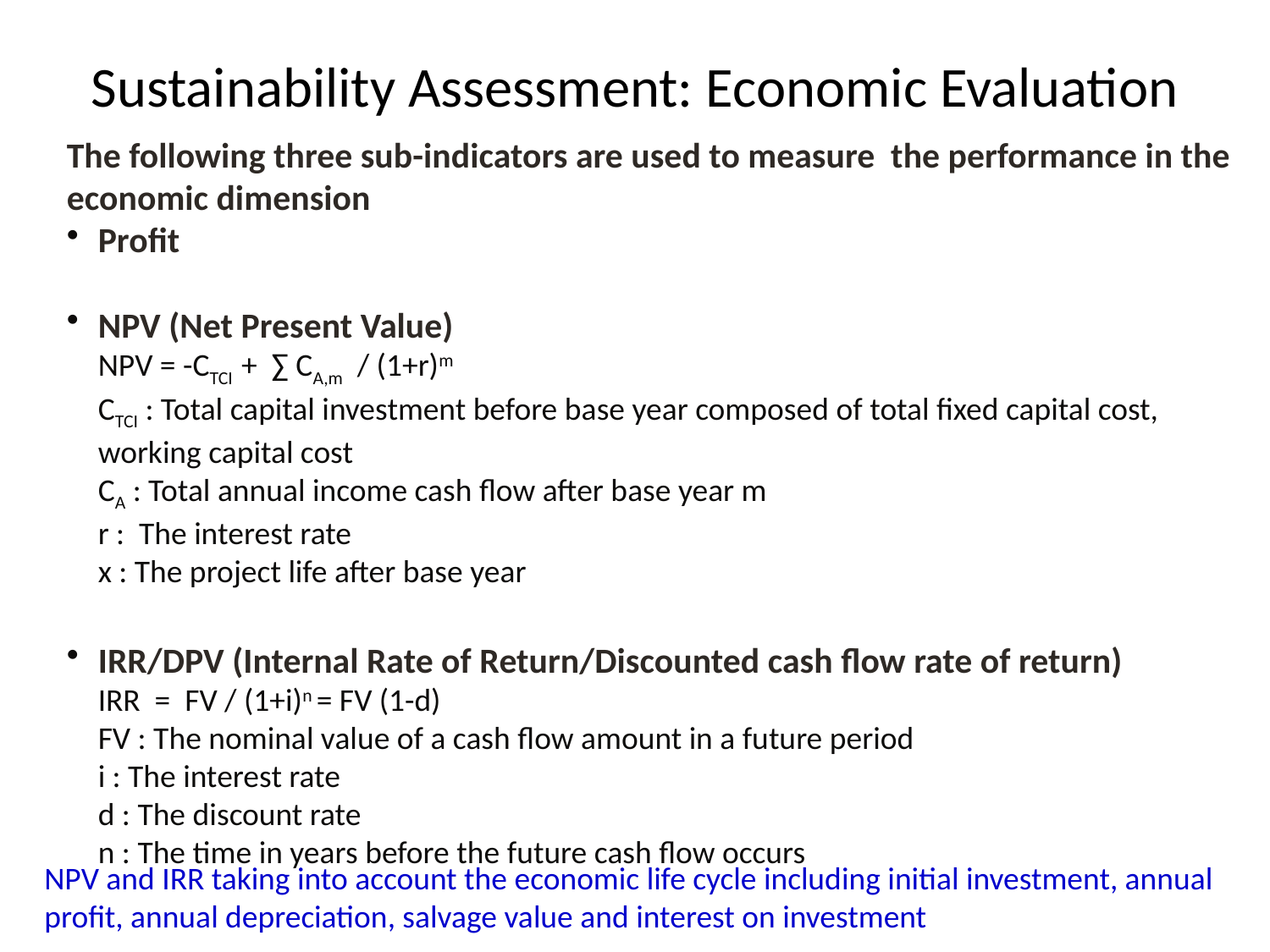

# Sustainability Assessment: Economic Evaluation
The following three sub-indicators are used to measure  the performance in the economic dimension
Profit

NPV (Net Present Value)
	NPV = -CTCI  +  ∑ CA,m  / (1+r)m
	CTCI : Total capital investment before base year composed of total fixed capital cost, working capital cost
	CA : Total annual income cash flow after base year m
	r :  The interest rate
	x : The project life after base year

IRR/DPV (Internal Rate of Return/Discounted cash flow rate of return)
	IRR  =  FV / (1+i)n = FV (1-d)
	FV : The nominal value of a cash flow amount in a future period
 	i : The interest rate
	d : The discount rate
	n : The time in years before the future cash flow occurs

NPV and IRR taking into account the economic life cycle including initial investment, annual profit, annual depreciation, salvage value and interest on investment